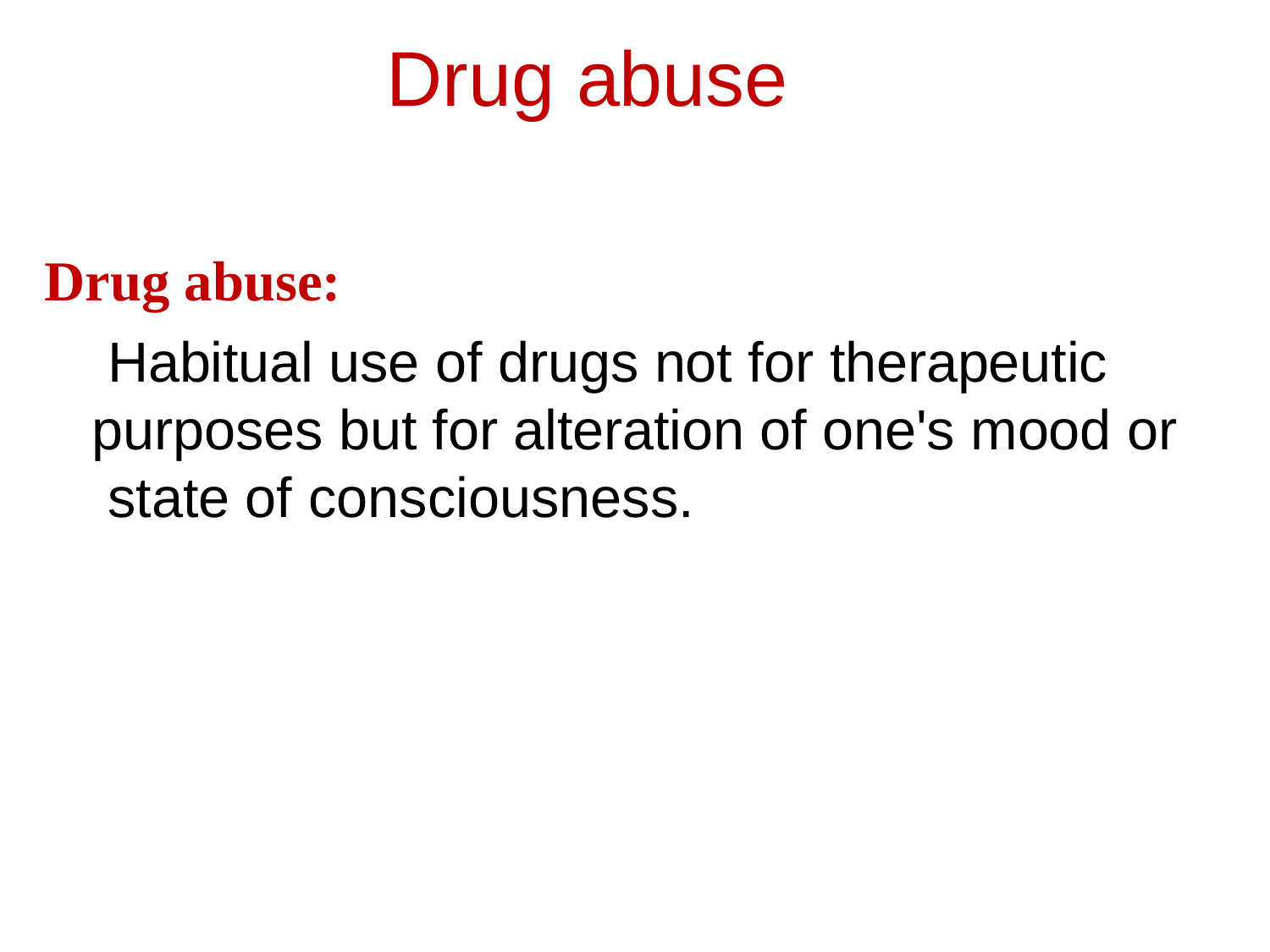

# Drug abuse
Drug abuse:
Habitual use of drugs not for therapeutic  purposes but for alteration of one's mood or  state of consciousness.